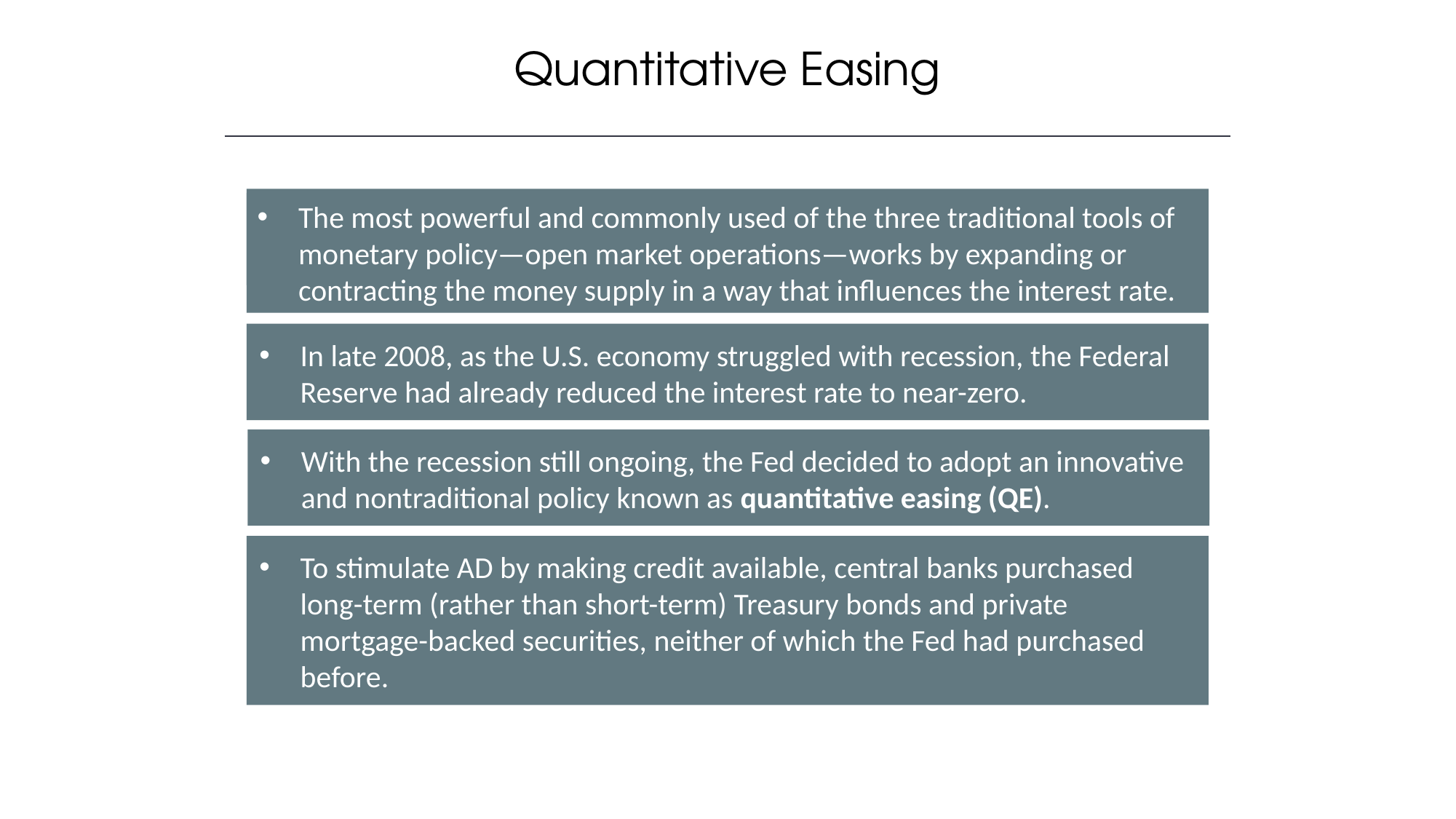

Quantitative Easing

The most powerful and commonly used of the three traditional tools of monetary policy—open market operations—works by expanding or contracting the money supply in a way that influences the interest rate.

In late 2008, as the U.S. economy struggled with recession, the Federal Reserve had already reduced the interest rate to near-zero.

With the recession still ongoing, the Fed decided to adopt an innovative and nontraditional policy known as quantitative easing (QE).

To stimulate AD by making credit available, central banks purchased long-term (rather than short-term) Treasury bonds and private mortgage-backed securities, neither of which the Fed had purchased before.